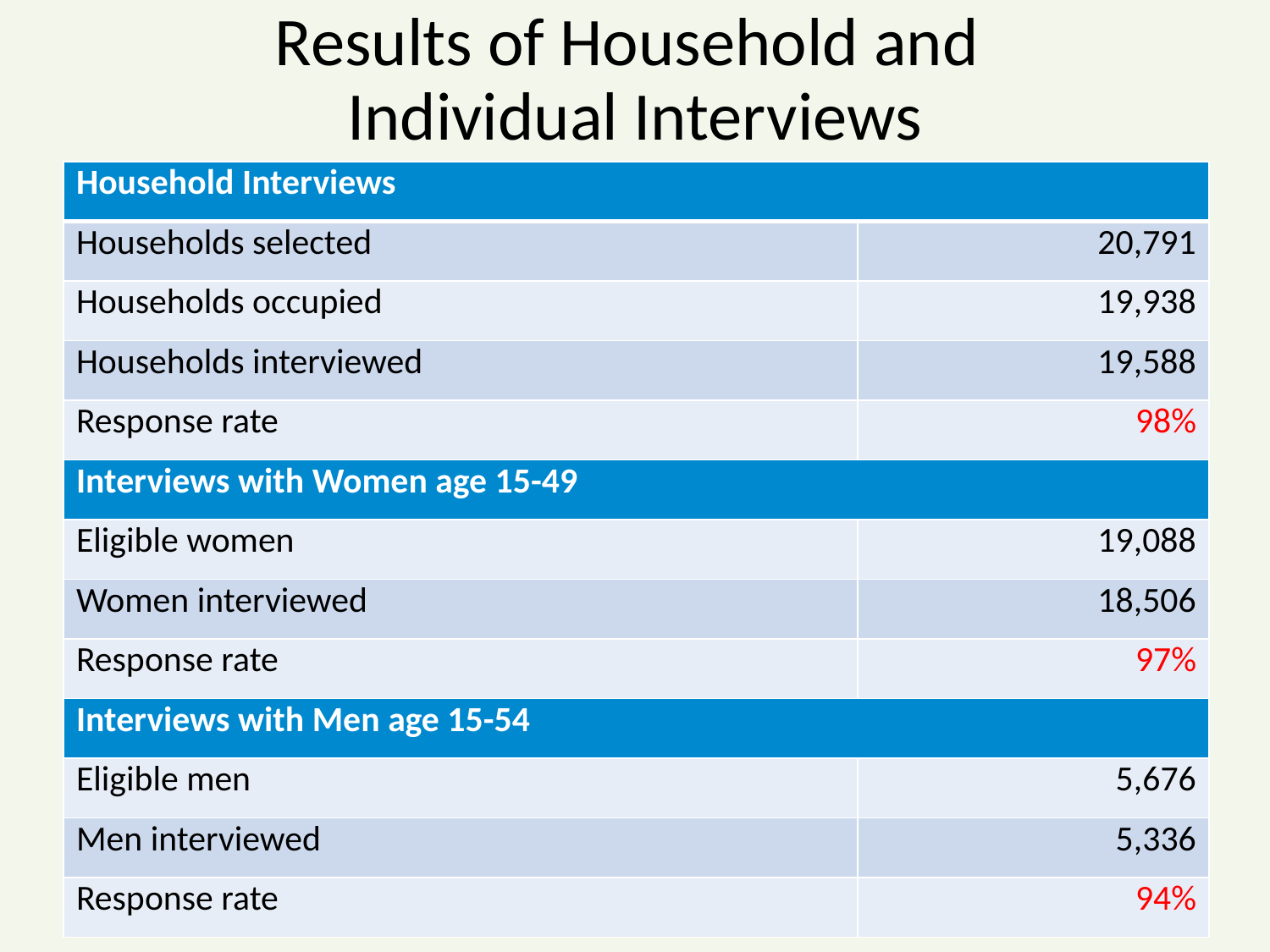

# Results of Household and Individual Interviews
| Household Interviews |  |
| --- | --- |
| Households selected | 20,791 |
| Households occupied | 19,938 |
| Households interviewed | 19,588 |
| Response rate | 98% |
| Interviews with Women age 15-49 |  |
| Eligible women | 19,088 |
| Women interviewed | 18,506 |
| Response rate | 97% |
| Interviews with Men age 15-54 |  |
| Eligible men | 5,676 |
| Men interviewed | 5,336 |
| Response rate | 94% |